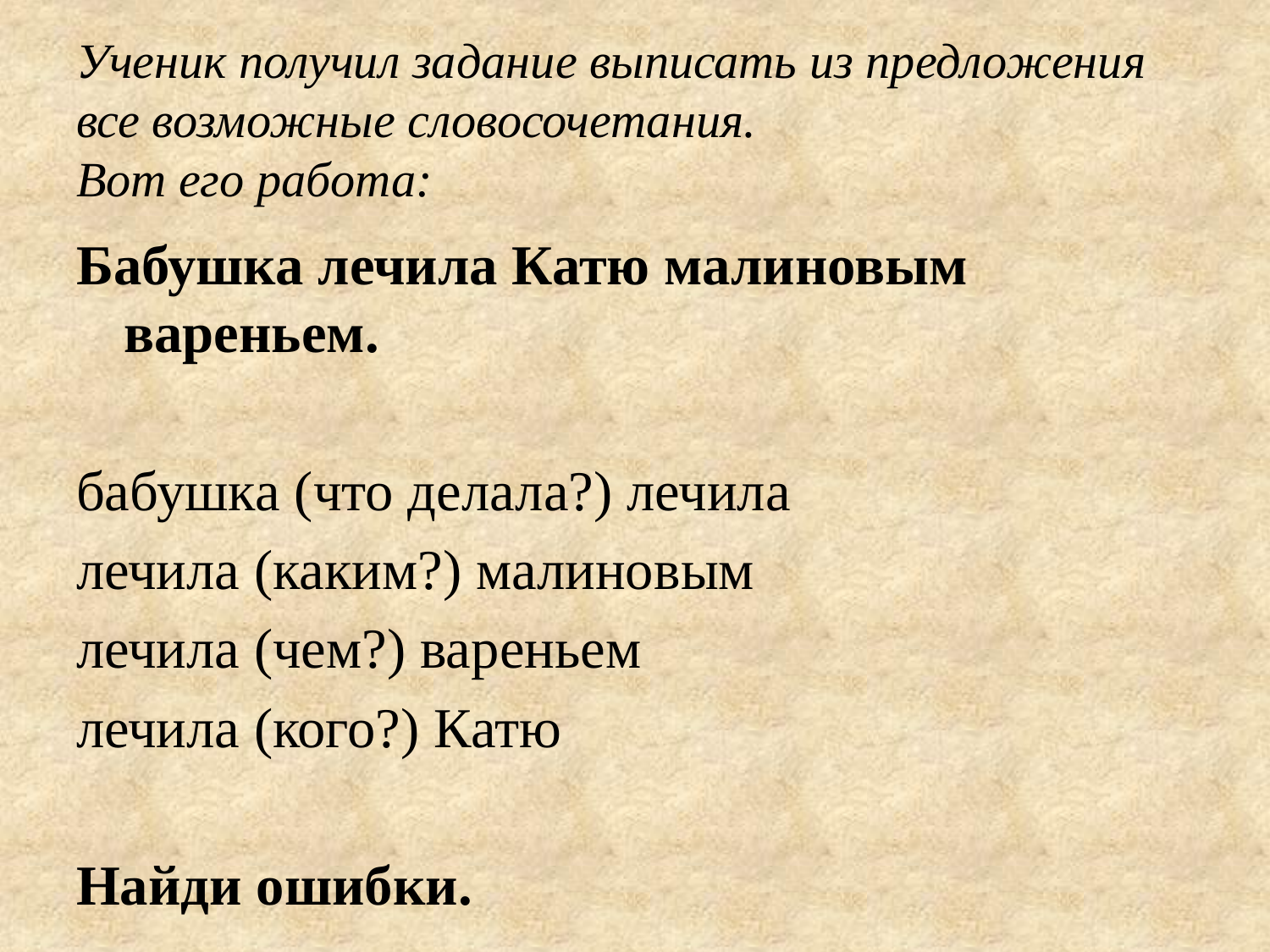

# Ученик получил задание выписать из предложения все возможные словосочетания. Вот его работа:
Бабушка лечила Катю малиновым вареньем.

бабушка (что делала?) лечила
лечила (каким?) малиновым
лечила (чем?) вареньем
лечила (кого?) Катю

Найди ошибки.